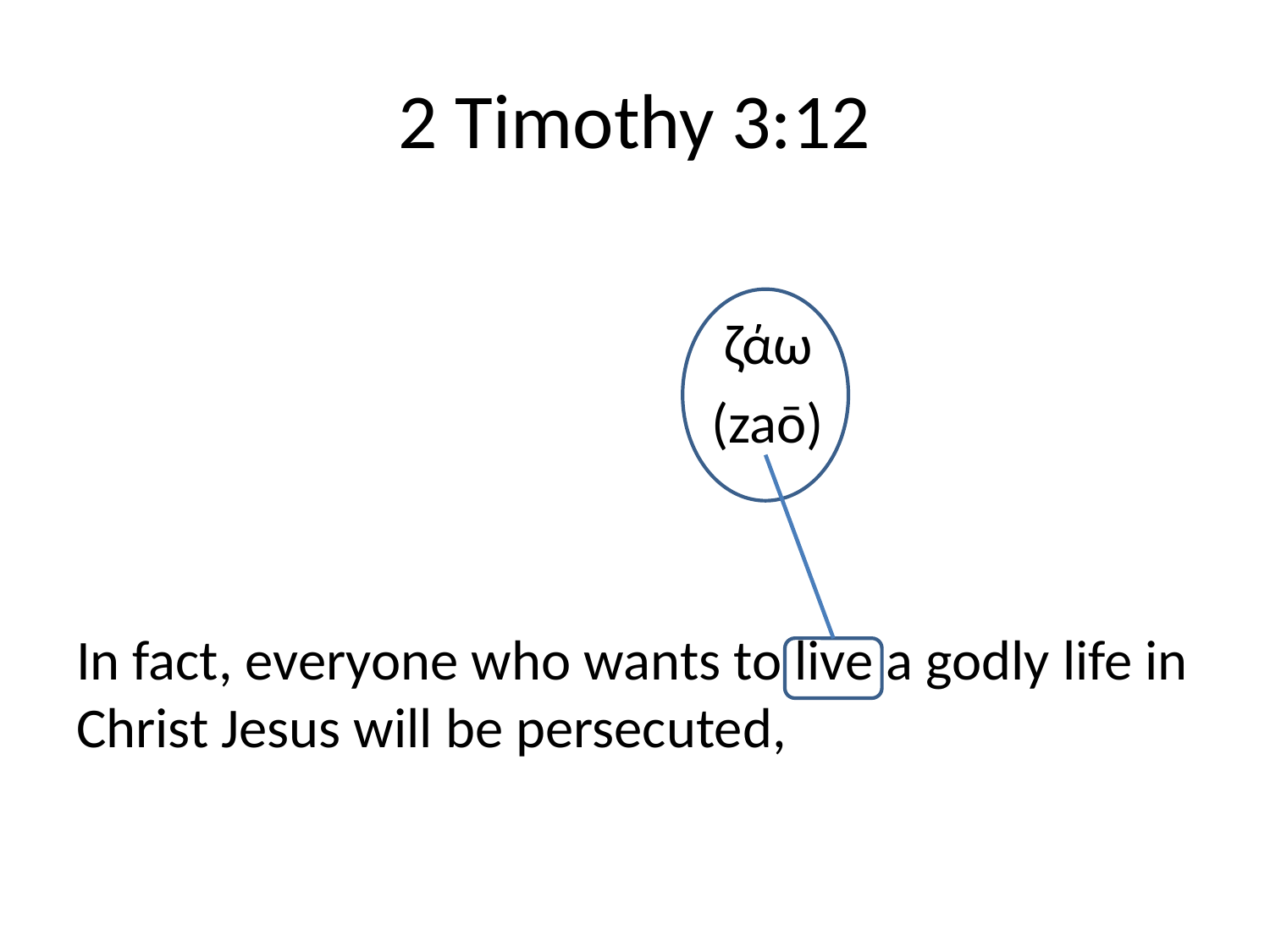

# 2 Timothy 3:12

					 ζάω
					(zaō)

In fact, everyone who wants to live a godly life in Christ Jesus will be persecuted,